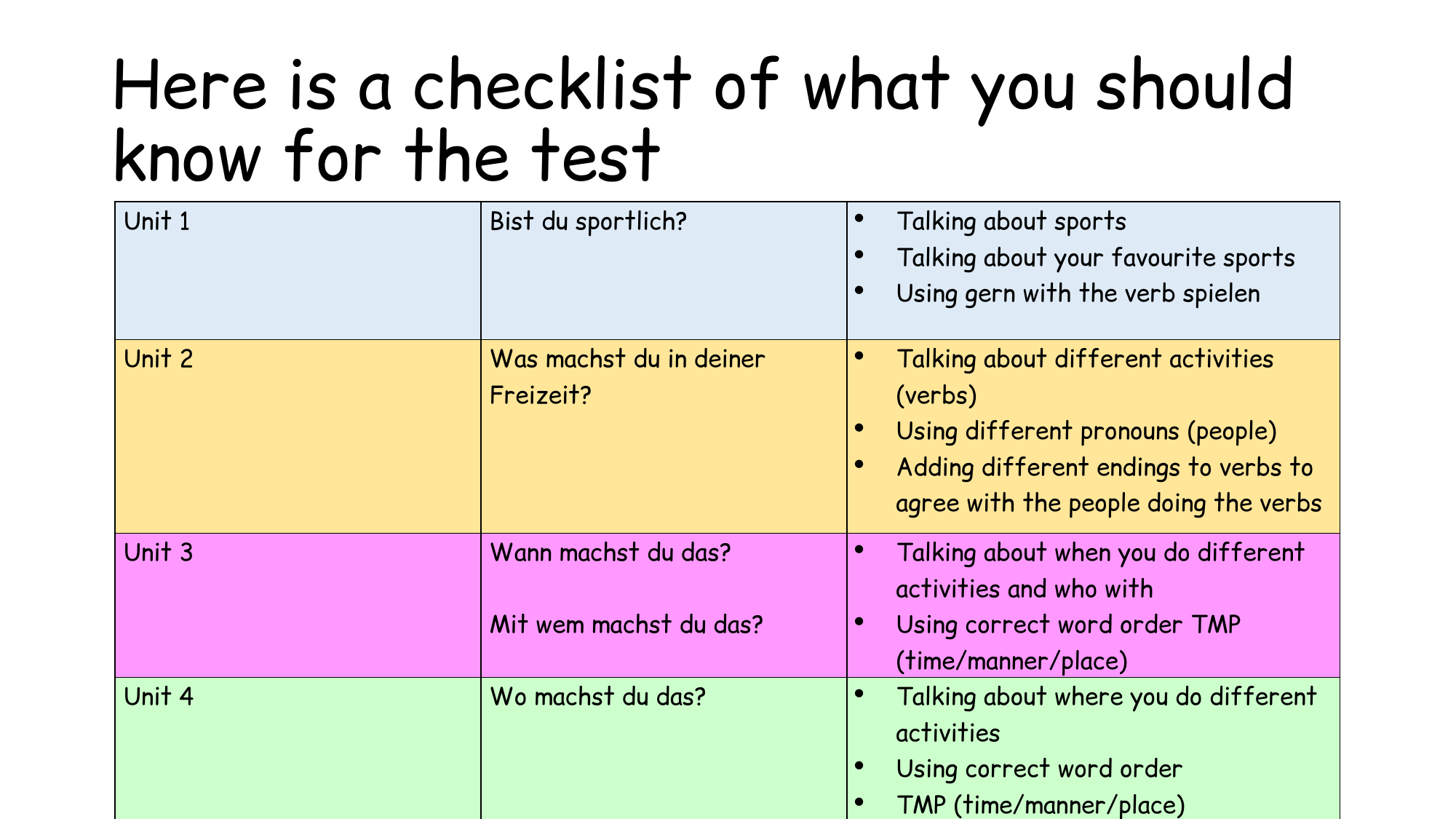

# Here is a checklist of what you should know for the test
| Unit 1 | Bist du sportlich? | Talking about sports Talking about your favourite sports Using gern with the verb spielen |
| --- | --- | --- |
| Unit 2 | Was machst du in deiner Freizeit? | Talking about different activities (verbs) Using different pronouns (people) Adding different endings to verbs to agree with the people doing the verbs |
| Unit 3 | Wann machst du das?   Mit wem machst du das? | Talking about when you do different activities and who with Using correct word order TMP (time/manner/place) |
| Unit 4 | Wo machst du das? | Talking about where you do different activities Using correct word order TMP (time/manner/place) |